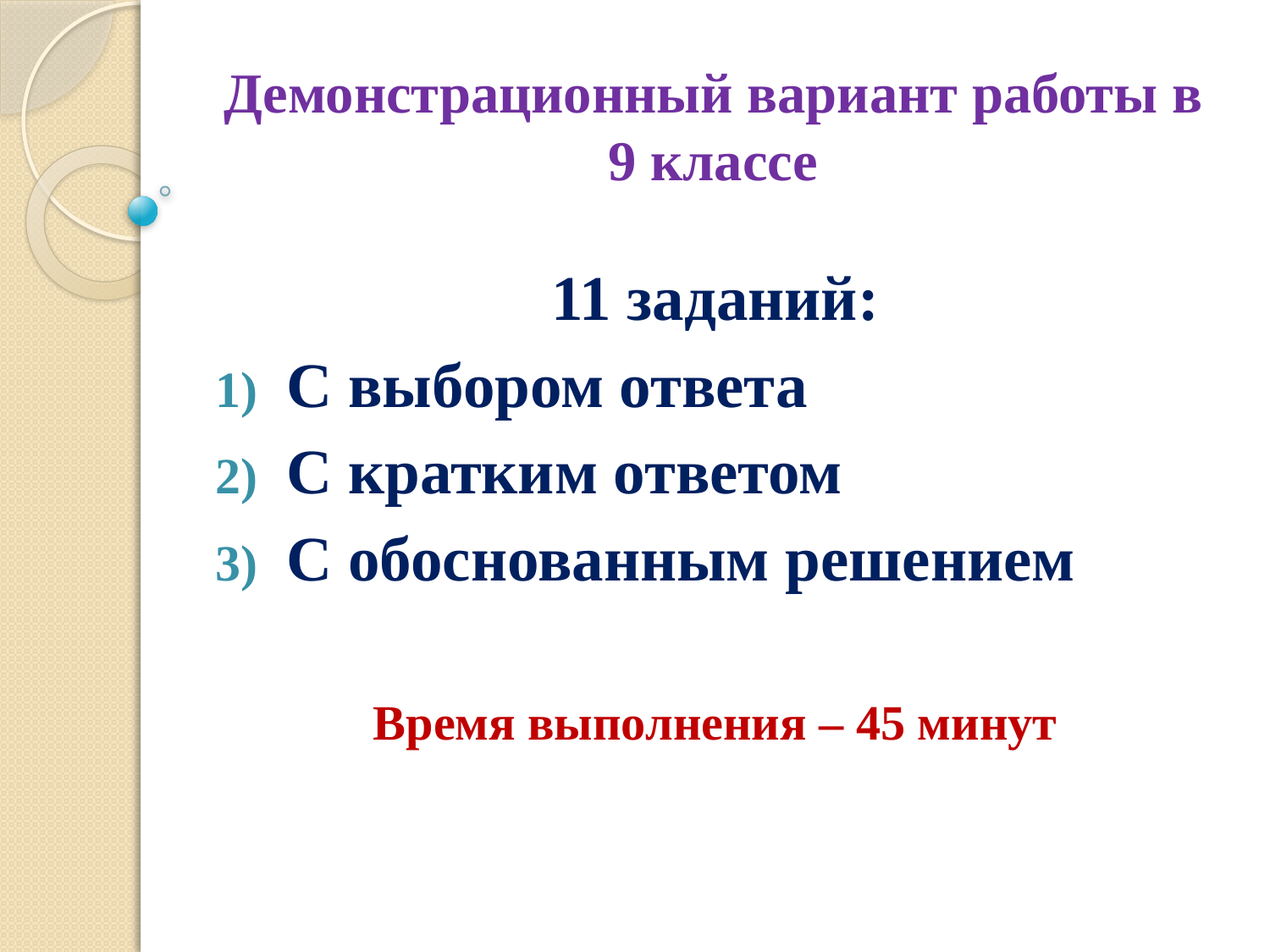

# Демонстрационный вариант работы в 9 классе
11 заданий:
С выбором ответа
С кратким ответом
С обоснованным решением

Время выполнения – 45 минут